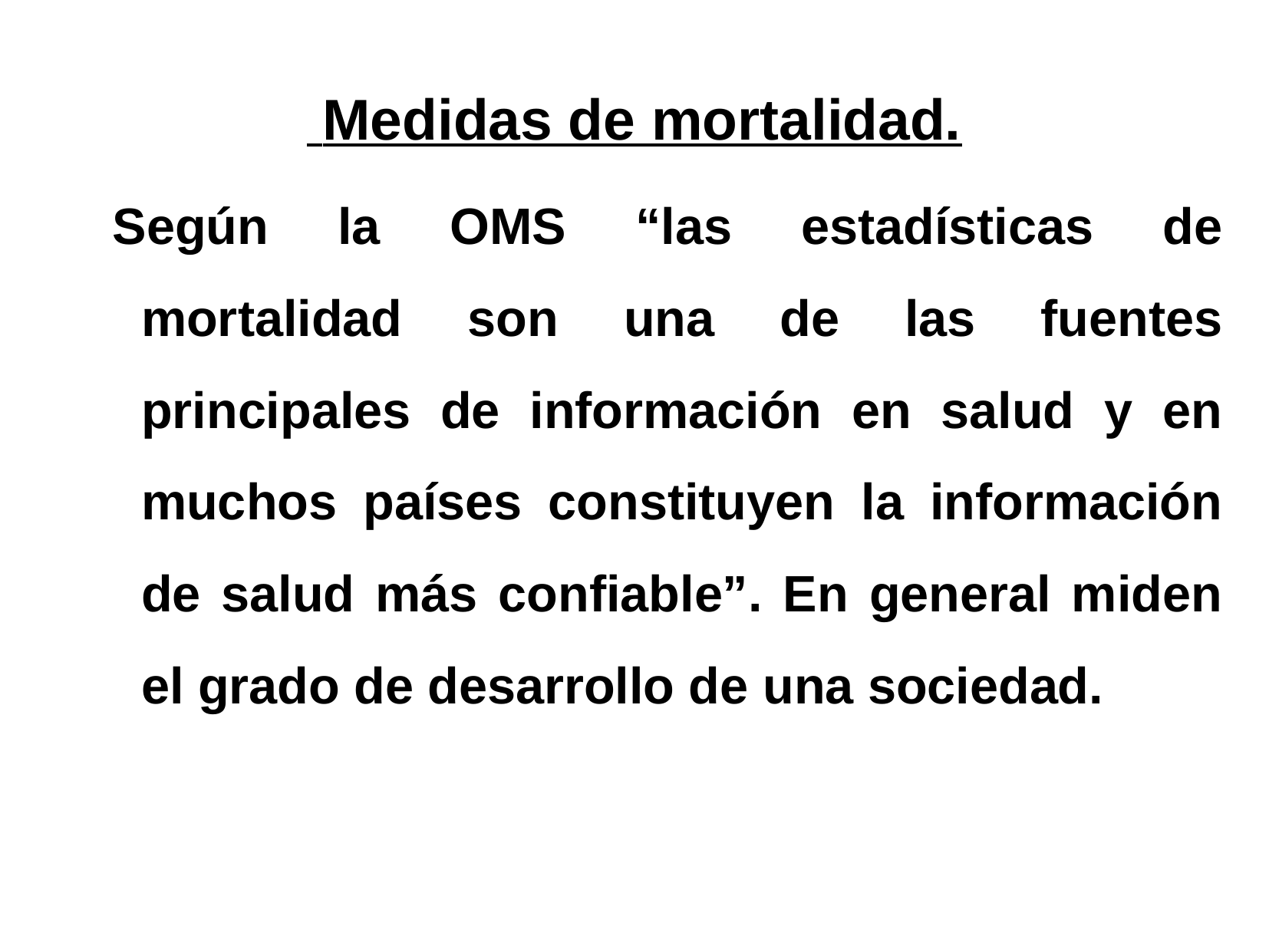

Medidas de mortalidad.
Según la OMS “las estadísticas de mortalidad son una de las fuentes principales de información en salud y en muchos países constituyen la información de salud más confiable”. En general miden el grado de desarrollo de una sociedad.